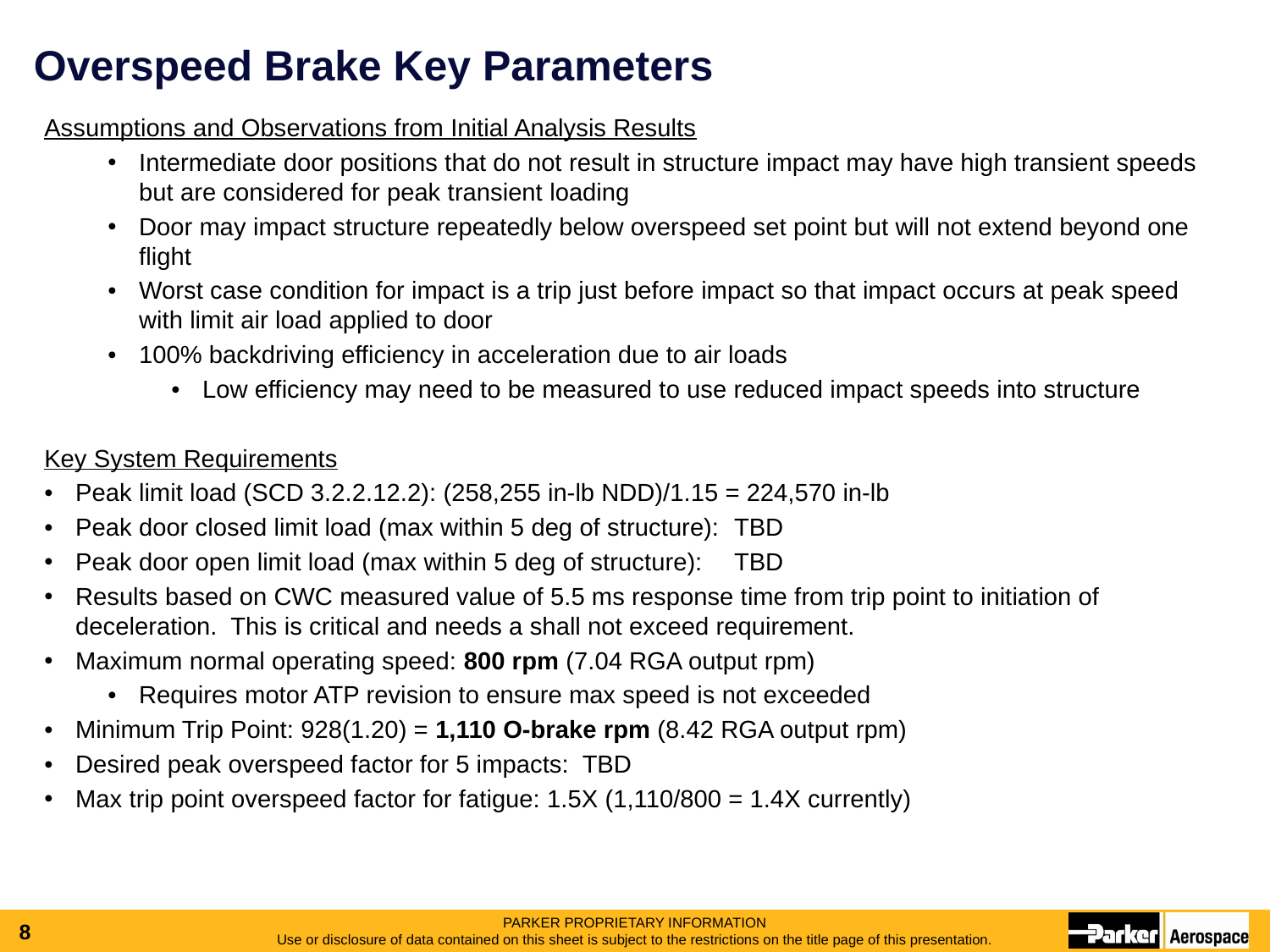

# Overspeed Brake Key Parameters
Assumptions and Observations from Initial Analysis Results
Intermediate door positions that do not result in structure impact may have high transient speeds but are considered for peak transient loading
Door may impact structure repeatedly below overspeed set point but will not extend beyond one flight
Worst case condition for impact is a trip just before impact so that impact occurs at peak speed with limit air load applied to door
100% backdriving efficiency in acceleration due to air loads
Low efficiency may need to be measured to use reduced impact speeds into structure

Key System Requirements
Peak limit load (SCD 3.2.2.12.2): (258,255 in-lb NDD)/1.15 = 224,570 in-lb
Peak door closed limit load (max within 5 deg of structure):	TBD
Peak door open limit load (max within 5 deg of structure): 	TBD
Results based on CWC measured value of 5.5 ms response time from trip point to initiation of deceleration.  This is critical and needs a shall not exceed requirement.
Maximum normal operating speed: 800 rpm (7.04 RGA output rpm)
Requires motor ATP revision to ensure max speed is not exceeded
Minimum Trip Point: 928(1.20) = 1,110 O-brake rpm (8.42 RGA output rpm)
Desired peak overspeed factor for 5 impacts:  TBD
Max trip point overspeed factor for fatigue: 1.5X (1,110/800 = 1.4X currently)